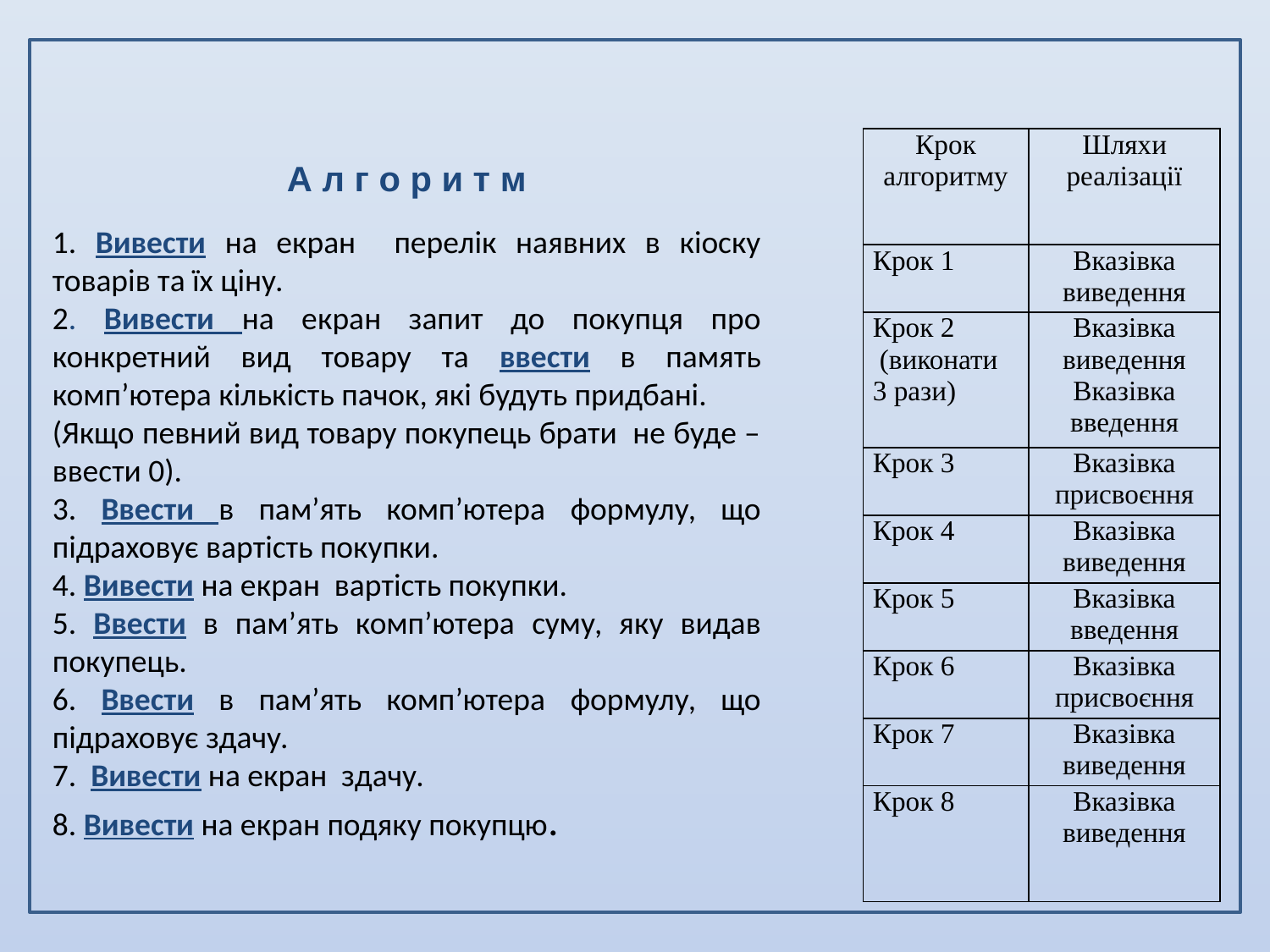

А л г о р и т м

1. Вивести на екран  перелік наявних в кіоску товарів та їх ціну.
2. Вивести на екран запит до покупця про конкретний вид товару та ввести в память комп’ютера кількість пачок, які будуть придбані.
(Якщо певний вид товару покупець брати  не буде – ввести 0).
3. Ввести в пам’ять комп’ютера формулу, що підраховує вартість покупки.
4. Вивести на екран  вартість покупки.
5. Ввести в пам’ять комп’ютера суму, яку видав покупець.
6. Ввести в пам’ять комп’ютера формулу, що підраховує здачу.
7.  Вивести на екран  здачу.
8. Вивести на екран подяку покупцю.
| Крок алгоритму | Шляхи реалізації |
| --- | --- |
| Крок 1 | Вказівка виведення |
| Крок 2 (виконати 3 рази) | Вказівка виведення Вказівка введення |
| Крок 3 | Вказівка присвоєння |
| Крок 4 | Вказівка виведення |
| Крок 5 | Вказівка введення |
| Крок 6 | Вказівка присвоєння |
| Крок 7 | Вказівка виведення |
| Крок 8 | Вказівка виведення |